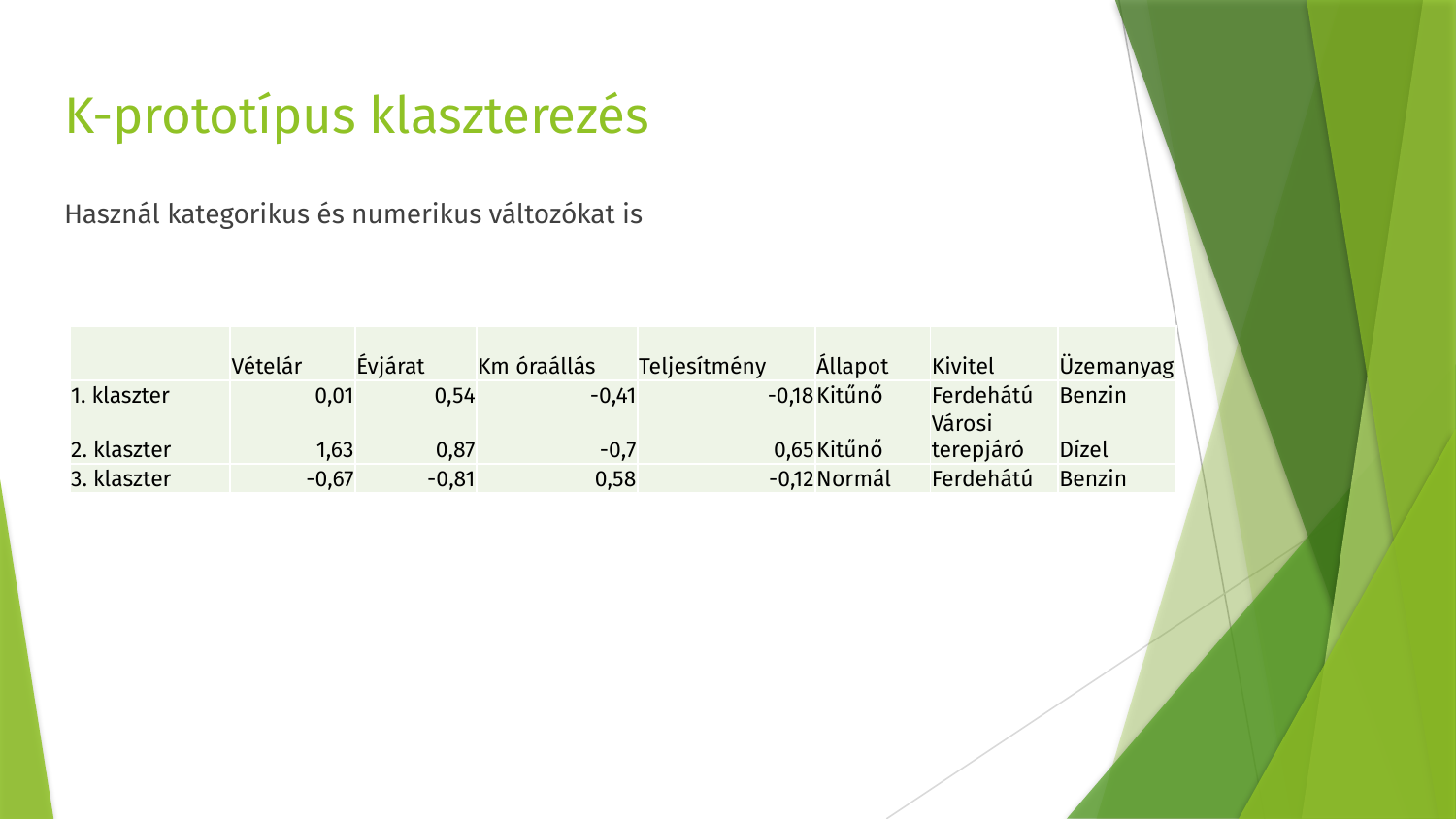

# K-prototípus klaszterezés
Használ kategorikus és numerikus változókat is

|  | Vételár | Évjárat | Km óraállás | Teljesítmény | Állapot | Kivitel | Üzemanyag |
| --- | --- | --- | --- | --- | --- | --- | --- |
| 1. klaszter | 0,01 | 0,54 | -0,41 | -0,18 | Kitűnő | Ferdehátú | Benzin |
| 2. klaszter | 1,63 | 0,87 | -0,7 | 0,65 | Kitűnő | Városi terepjáró | Dízel |
| 3. klaszter | -0,67 | -0,81 | 0,58 | -0,12 | Normál | Ferdehátú | Benzin |